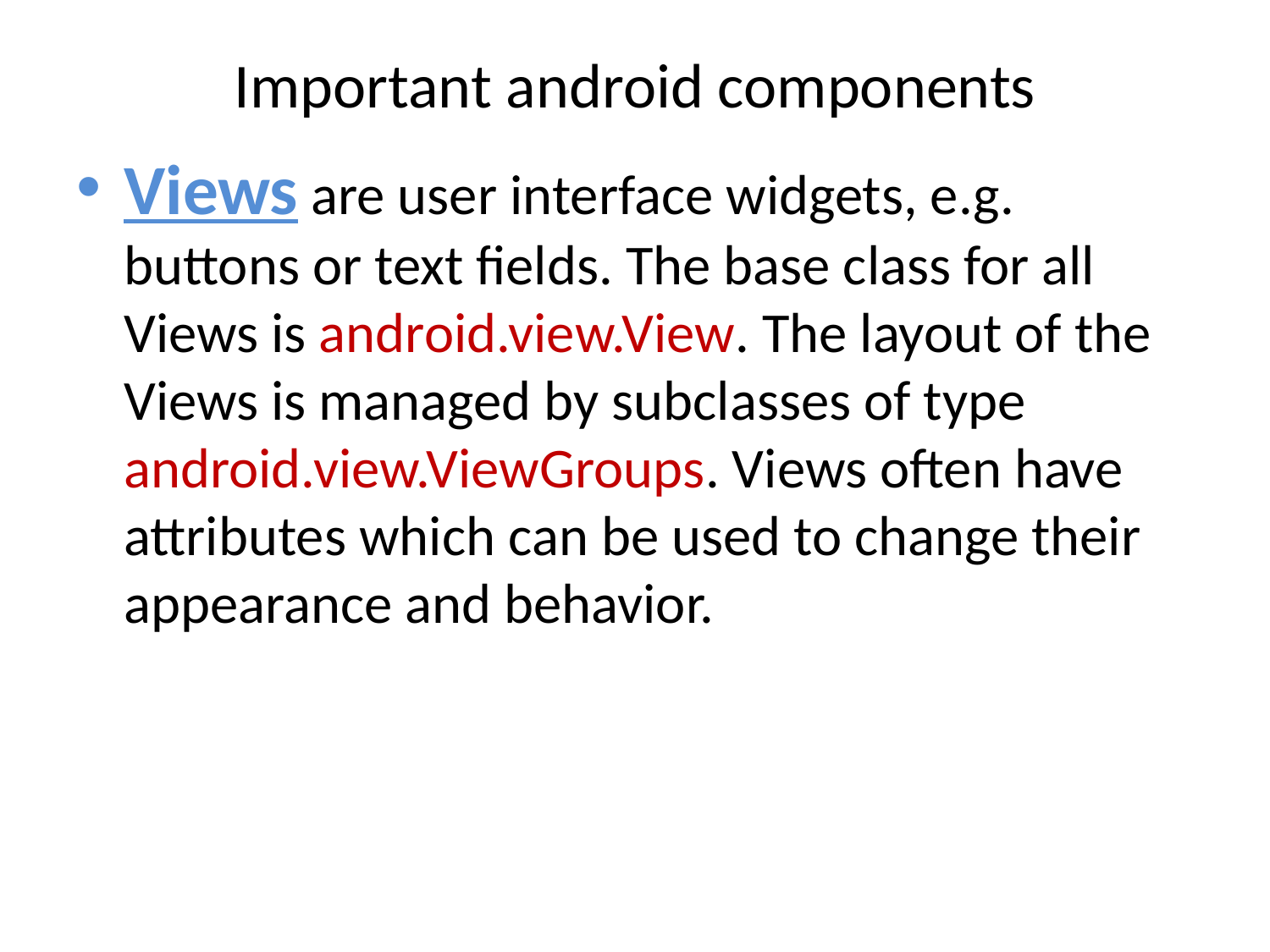

# Important android components
Views are user interface widgets, e.g. buttons or text fields. The base class for all Views is android.view.View. The layout of the Views is managed by subclasses of type android.view.ViewGroups. Views often have attributes which can be used to change their appearance and behavior.